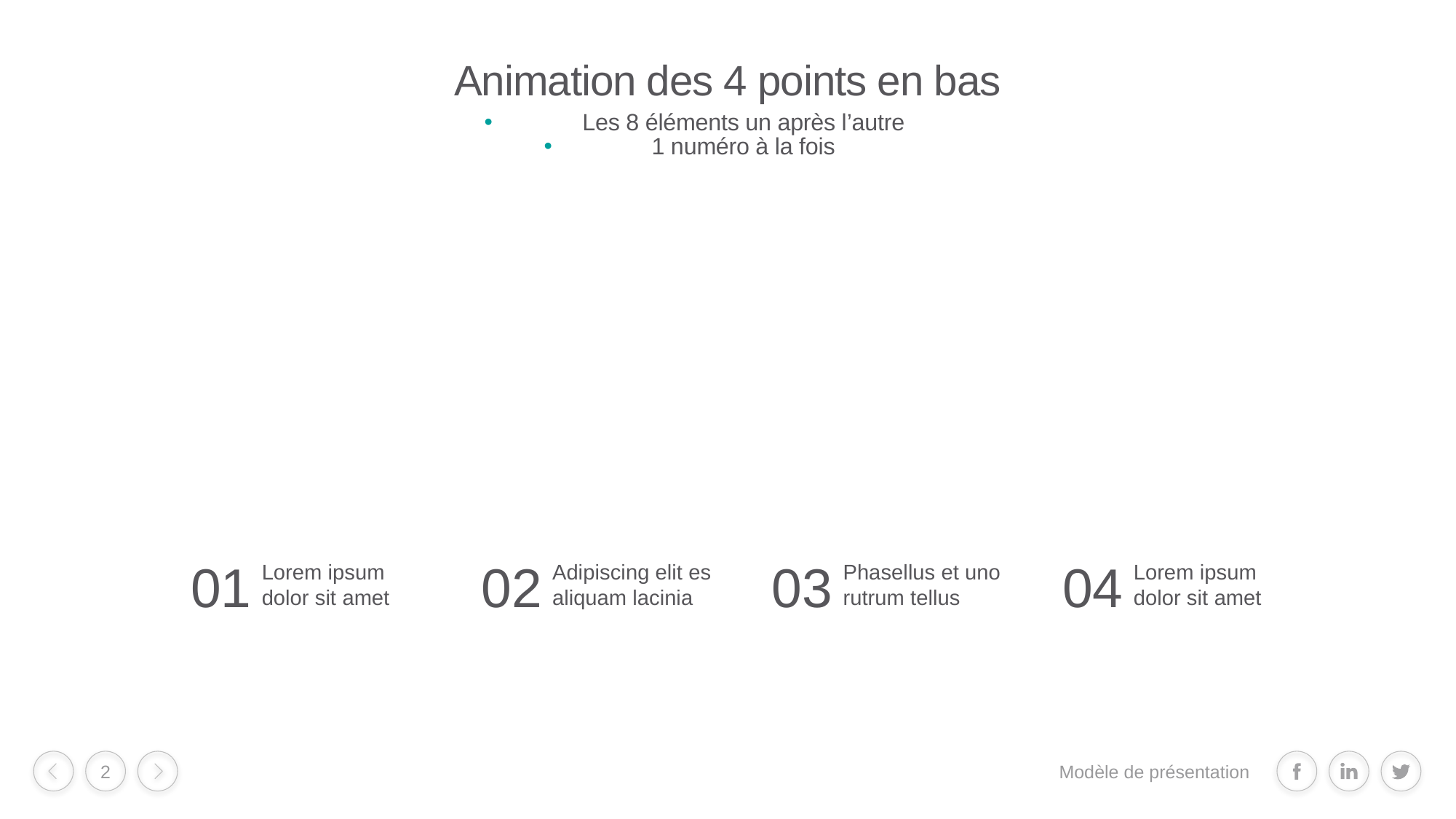

# Animation des 4 points en bas
Les 8 éléments un après l’autre
1 numéro à la fois
01
02
03
04
Lorem ipsum dolor sit amet
Adipiscing elit es aliquam lacinia
Phasellus et uno rutrum tellus
Lorem ipsum dolor sit amet